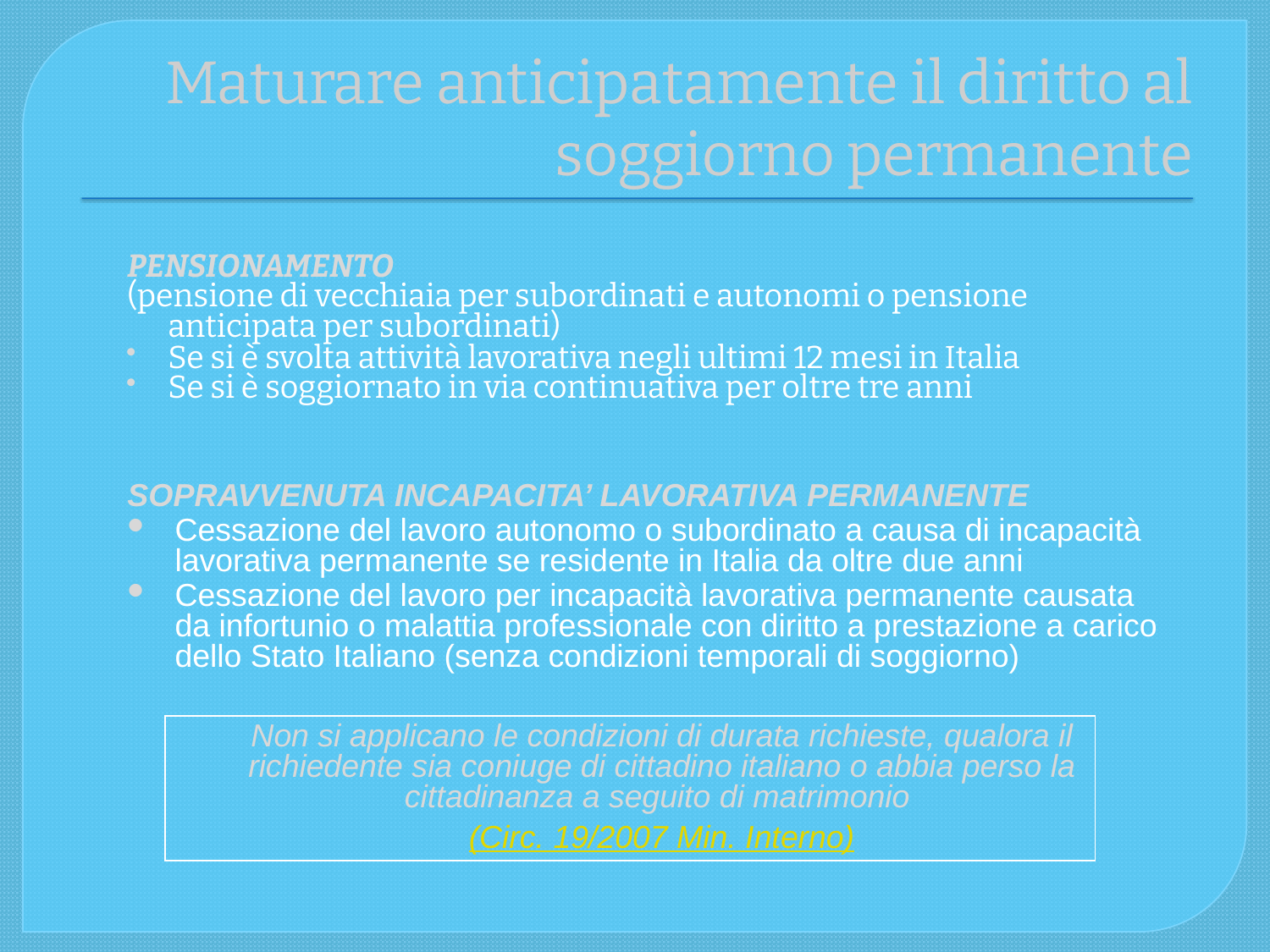

# Maturare anticipatamente il diritto al soggiorno permanente
PENSIONAMENTO
(pensione di vecchiaia per subordinati e autonomi o pensione anticipata per subordinati)
Se si è svolta attività lavorativa negli ultimi 12 mesi in Italia
Se si è soggiornato in via continuativa per oltre tre anni
SOPRAVVENUTA INCAPACITA’ LAVORATIVA PERMANENTE
Cessazione del lavoro autonomo o subordinato a causa di incapacità lavorativa permanente se residente in Italia da oltre due anni
Cessazione del lavoro per incapacità lavorativa permanente causata da infortunio o malattia professionale con diritto a prestazione a carico dello Stato Italiano (senza condizioni temporali di soggiorno)
Non si applicano le condizioni di durata richieste, qualora il richiedente sia coniuge di cittadino italiano o abbia perso la cittadinanza a seguito di matrimonio
(Circ. 19/2007 Min. Interno)